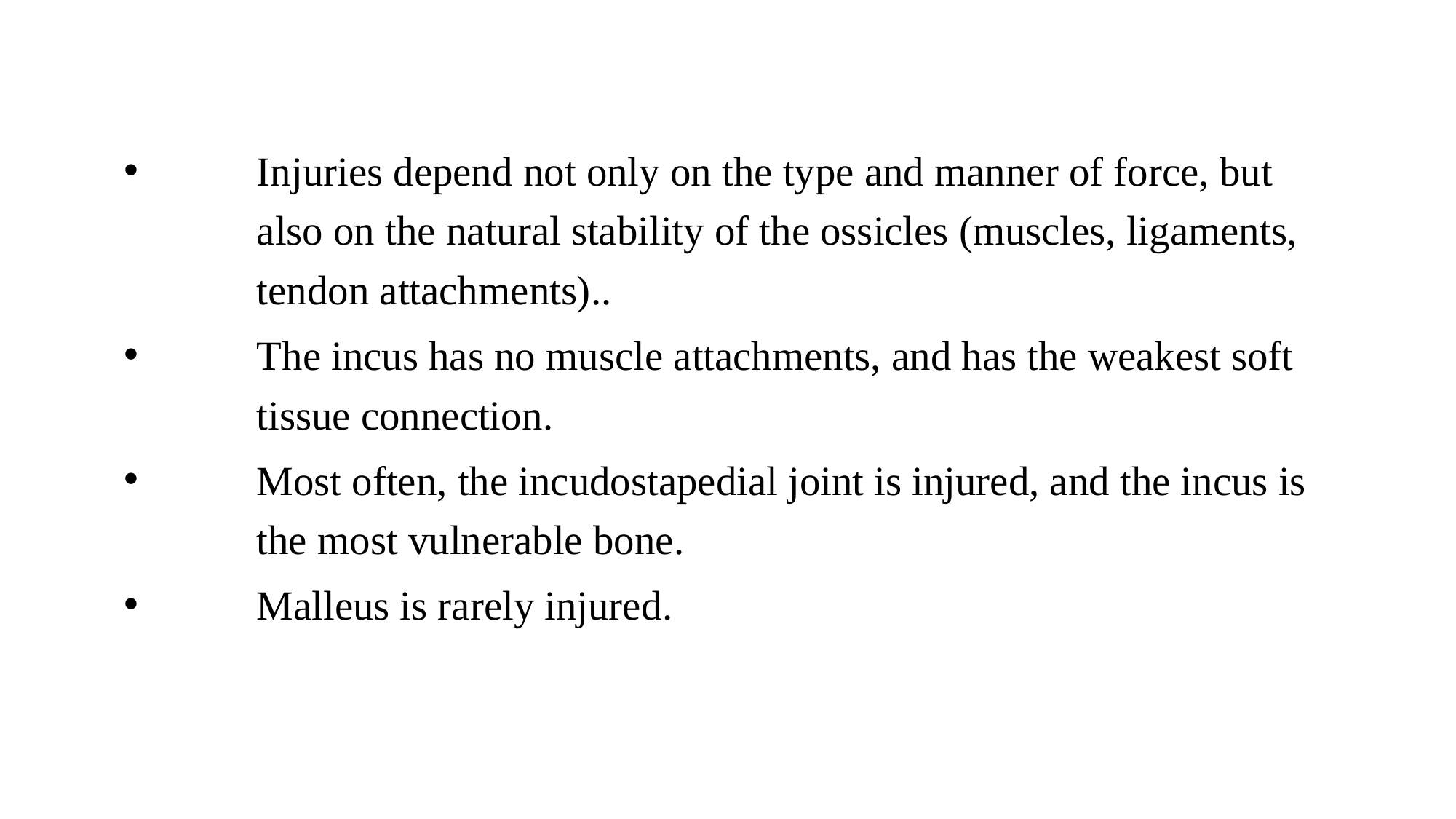

Injuries depend not only on the type and manner of force, but also on the natural stability of the ossicles (muscles, ligaments, tendon attachments)..
The incus has no muscle attachments, and has the weakest soft tissue connection.
Most often, the incudostapedial joint is injured, and the incus is the most vulnerable bone.
Malleus is rarely injured.